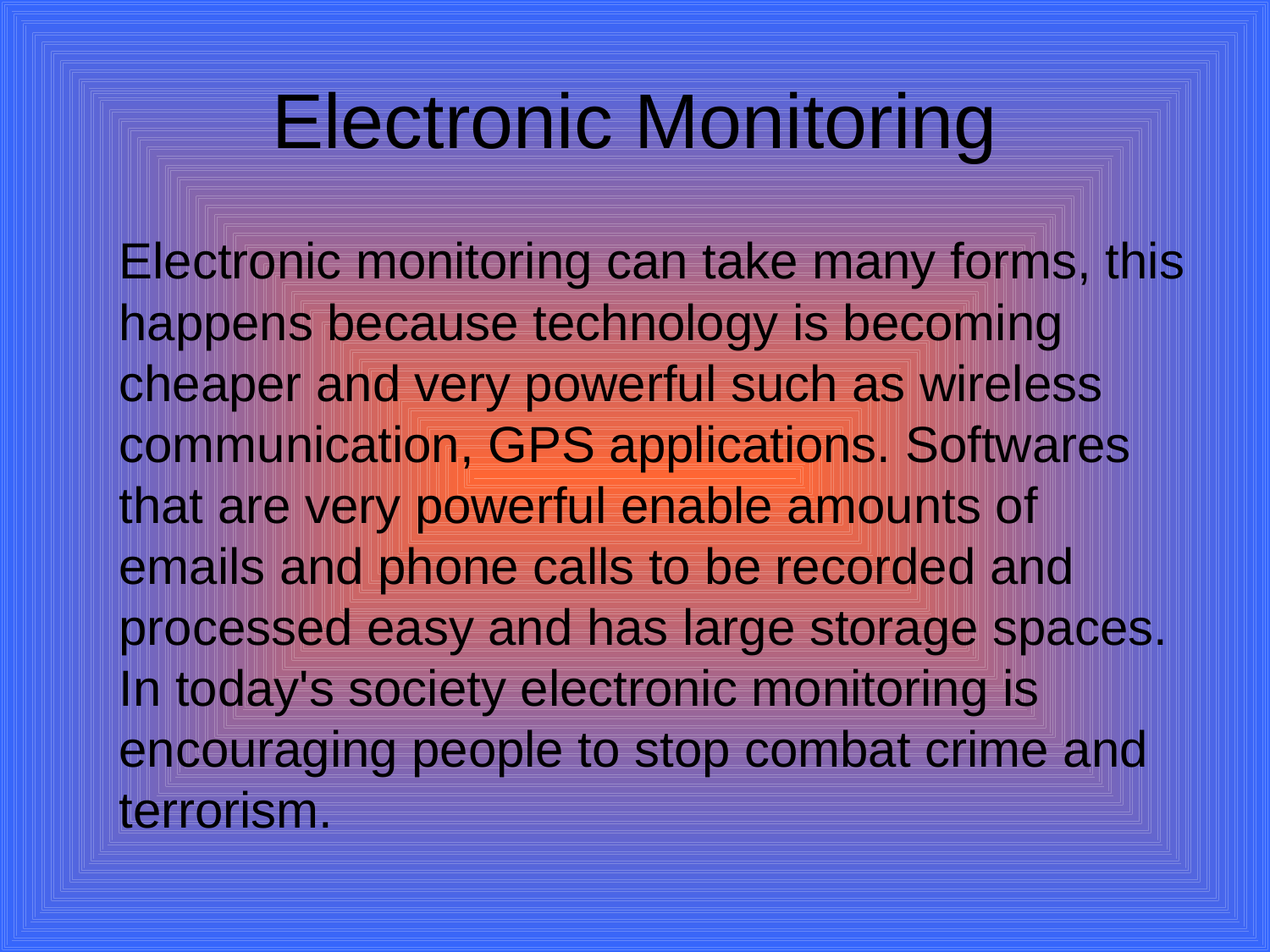

# Electronic Monitoring
	Electronic monitoring can take many forms, this happens because technology is becoming cheaper and very powerful such as wireless communication, GPS applications. Softwares that are very powerful enable amounts of emails and phone calls to be recorded and processed easy and has large storage spaces. In today's society electronic monitoring is encouraging people to stop combat crime and terrorism.